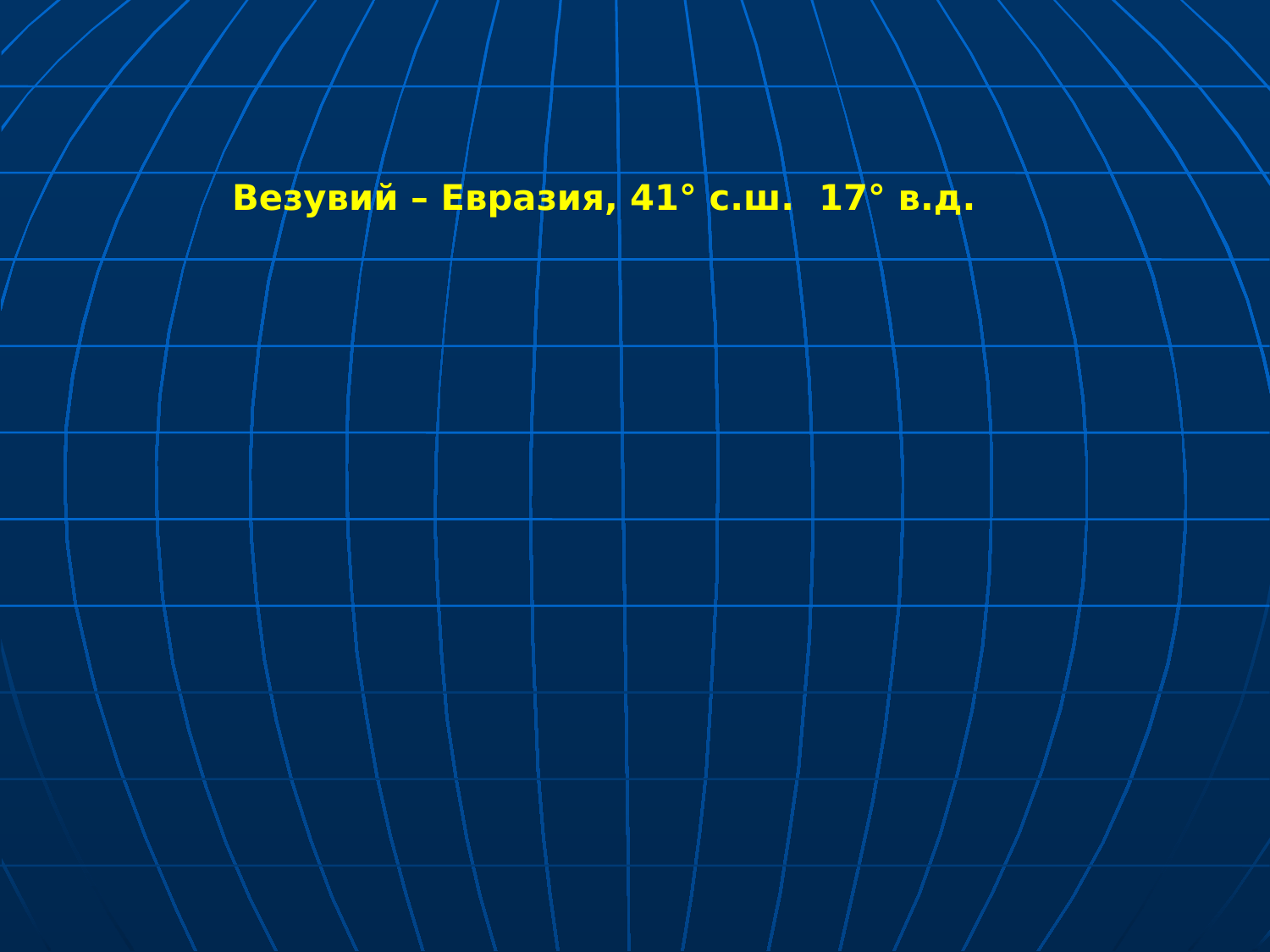

Везувий – Евразия, 41° с.ш.  17° в.д.